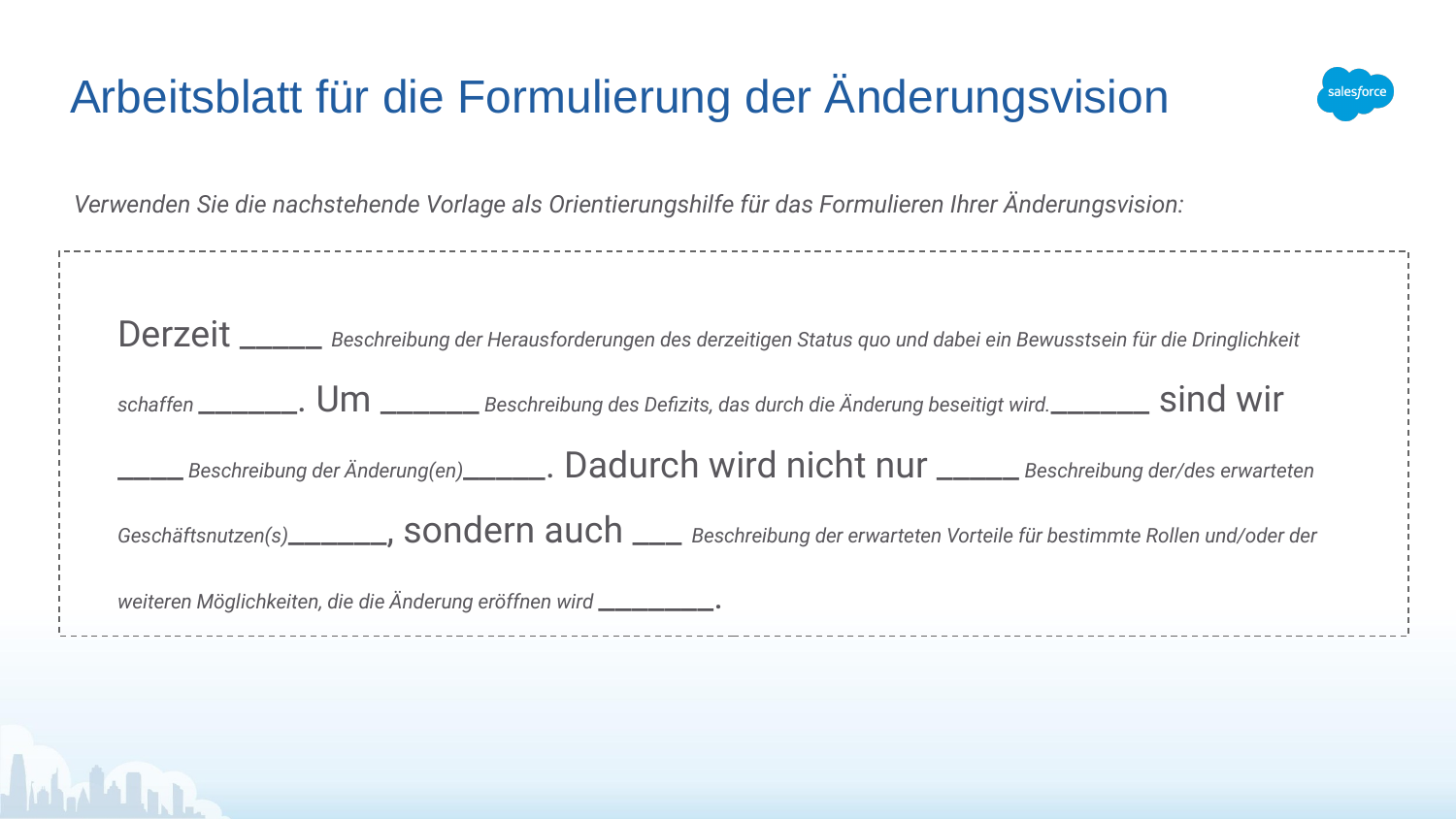

# Arbeitsblatt für die Formulierung der Änderungsvision
Verwenden Sie die nachstehende Vorlage als Orientierungshilfe für das Formulieren Ihrer Änderungsvision:

Derzeit _____ Beschreibung der Herausforderungen des derzeitigen Status quo und dabei ein Bewusstsein für die Dringlichkeit schaffen ______. Um ______ Beschreibung des Defizits, das durch die Änderung beseitigt wird.______ sind wir ____ Beschreibung der Änderung(en)_____. Dadurch wird nicht nur _____ Beschreibung der/des erwarteten Geschäftsnutzen(s)______, sondern auch ___ Beschreibung der erwarteten Vorteile für bestimmte Rollen und/oder der weiteren Möglichkeiten, die die Änderung eröffnen wird _______.